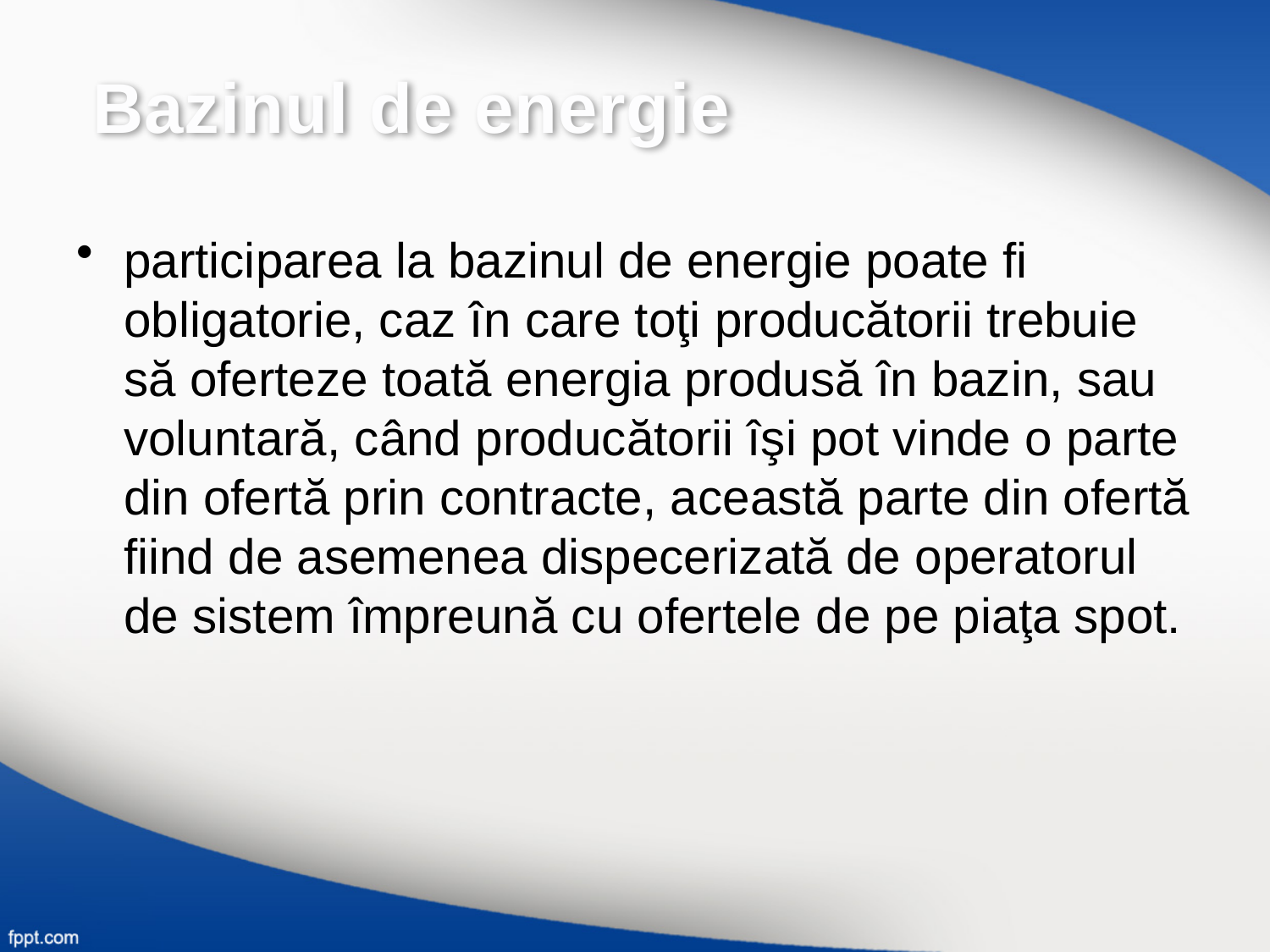

Bazinul de energie
participarea la bazinul de energie poate fi obligatorie, caz în care toţi producătorii trebuie să oferteze toată energia produsă în bazin, sau voluntară, când producătorii îşi pot vinde o parte din ofertă prin contracte, această parte din ofertă fiind de asemenea dispecerizată de operatorul de sistem împreună cu ofertele de pe piaţa spot.